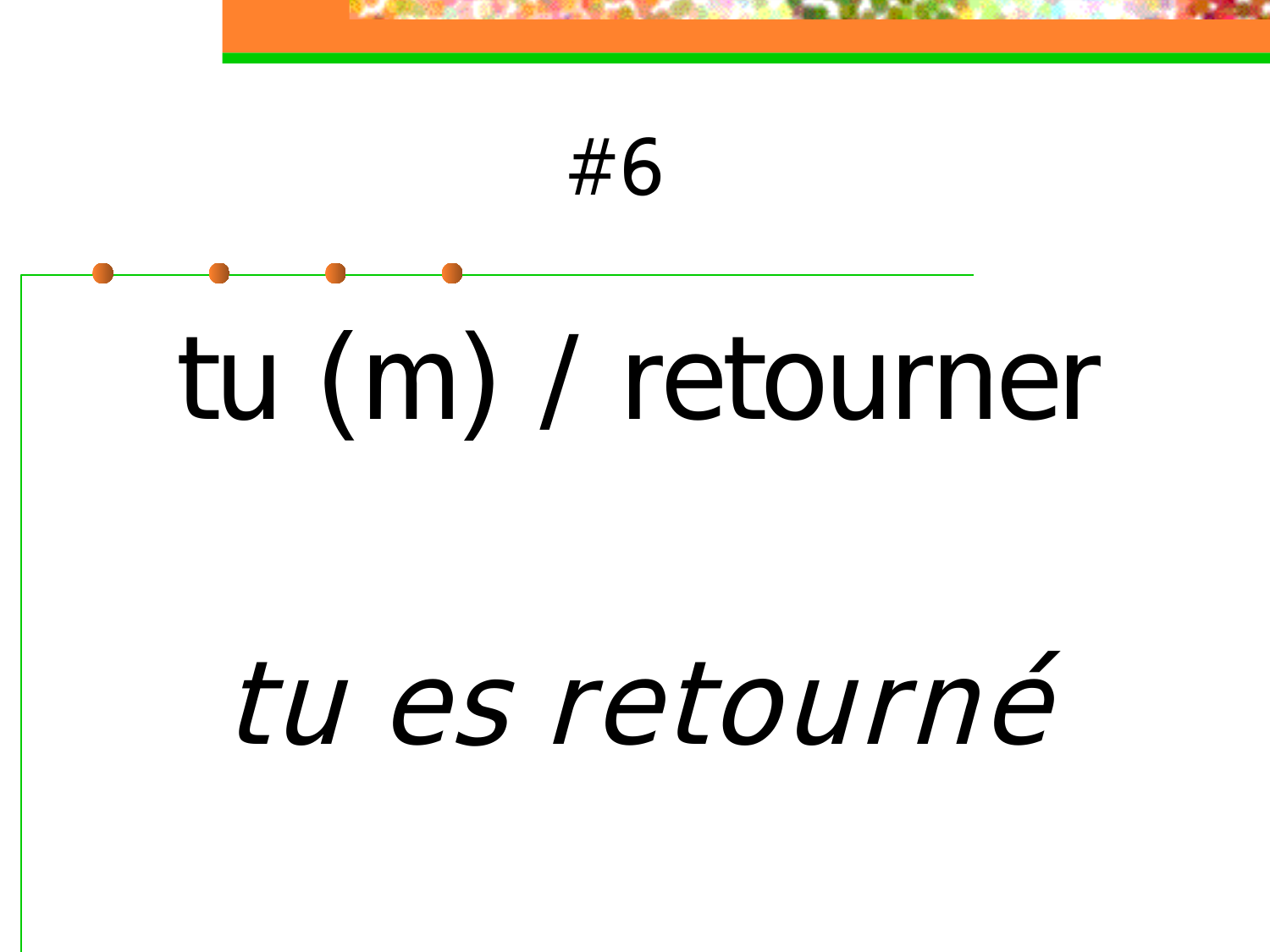

# #6
tu (m) / retourner

tu es retourné